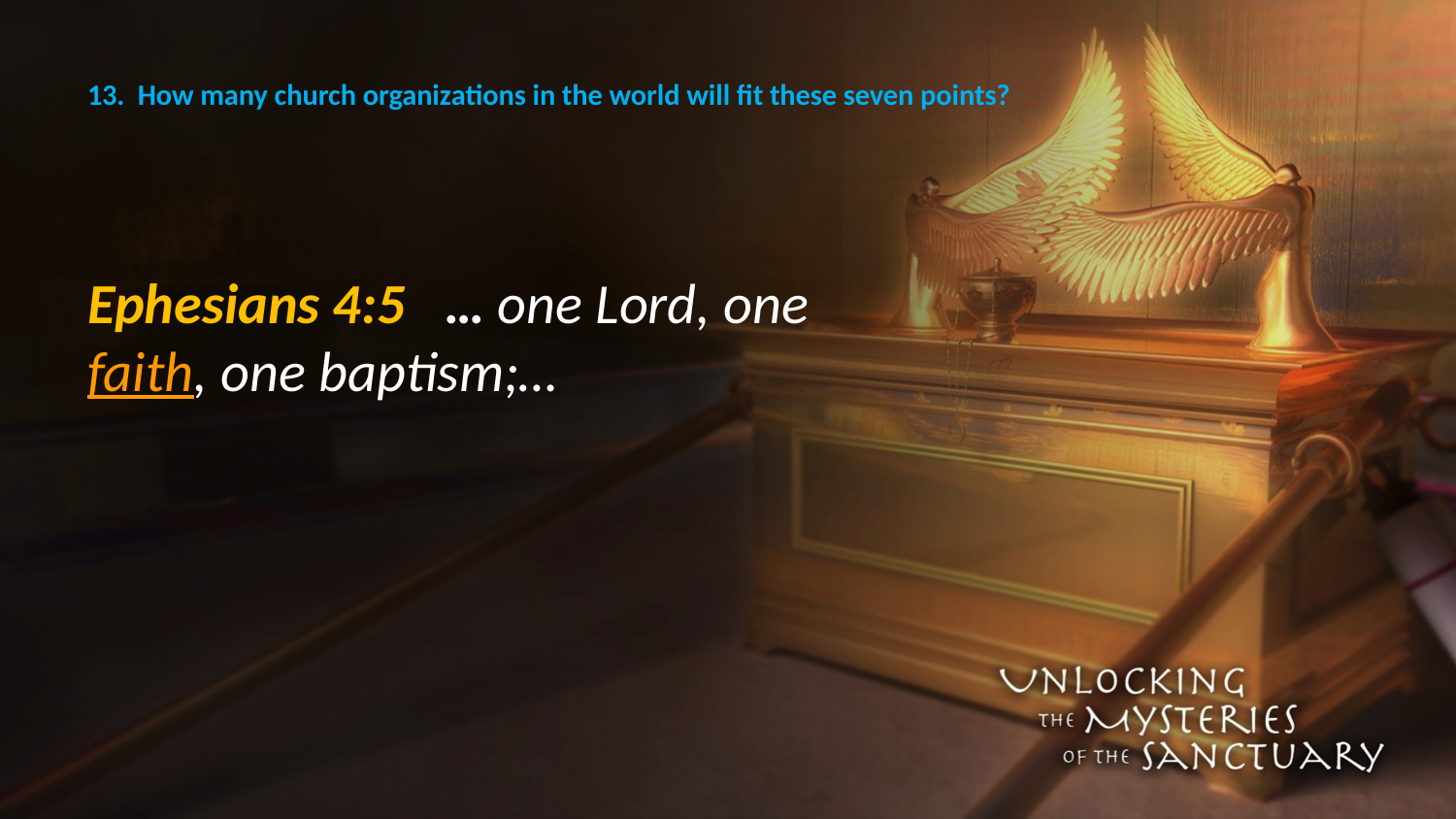

# 13.  How many church organizations in the world will fit these seven points?

Ephesians 4:5   … one Lord, one faith, one baptism;…